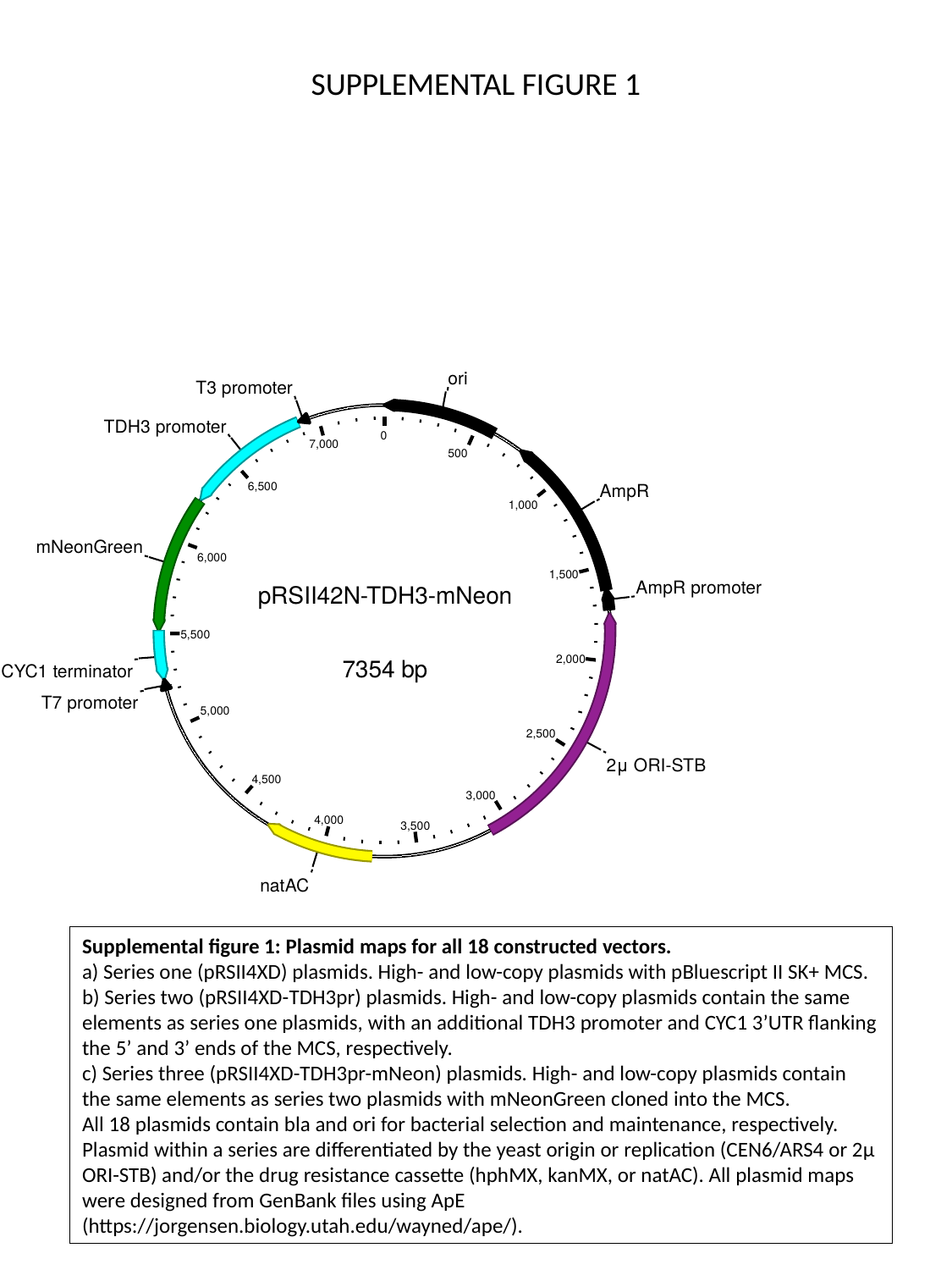

SUPPLEMENTAL FIGURE 1
ori
T3 promoter

TDH3 promoter

0

7,000

500

6,500
AmpR

1,000

mNeonGreen

6,000

1,500

AmpR promoter

pRSII42N-TDH3-mNeon

5,500

2,000
7354 bp

CYC1 terminator

T7 promoter

5,000

2,500

2μ ORI-STB

4,500

3,000

4,000

3,500

natAC
Supplemental figure 1: Plasmid maps for all 18 constructed vectors.
a) Series one (pRSII4XD) plasmids. High- and low-copy plasmids with pBluescript II SK+ MCS.
b) Series two (pRSII4XD-TDH3pr) plasmids. High- and low-copy plasmids contain the same elements as series one plasmids, with an additional TDH3 promoter and CYC1 3’UTR flanking the 5’ and 3’ ends of the MCS, respectively.
c) Series three (pRSII4XD-TDH3pr-mNeon) plasmids. High- and low-copy plasmids contain the same elements as series two plasmids with mNeonGreen cloned into the MCS.
All 18 plasmids contain bla and ori for bacterial selection and maintenance, respectively. Plasmid within a series are differentiated by the yeast origin or replication (CEN6/ARS4 or 2µ ORI-STB) and/or the drug resistance cassette (hphMX, kanMX, or natAC). All plasmid maps were designed from GenBank files using ApE (https://jorgensen.biology.utah.edu/wayned/ape/).